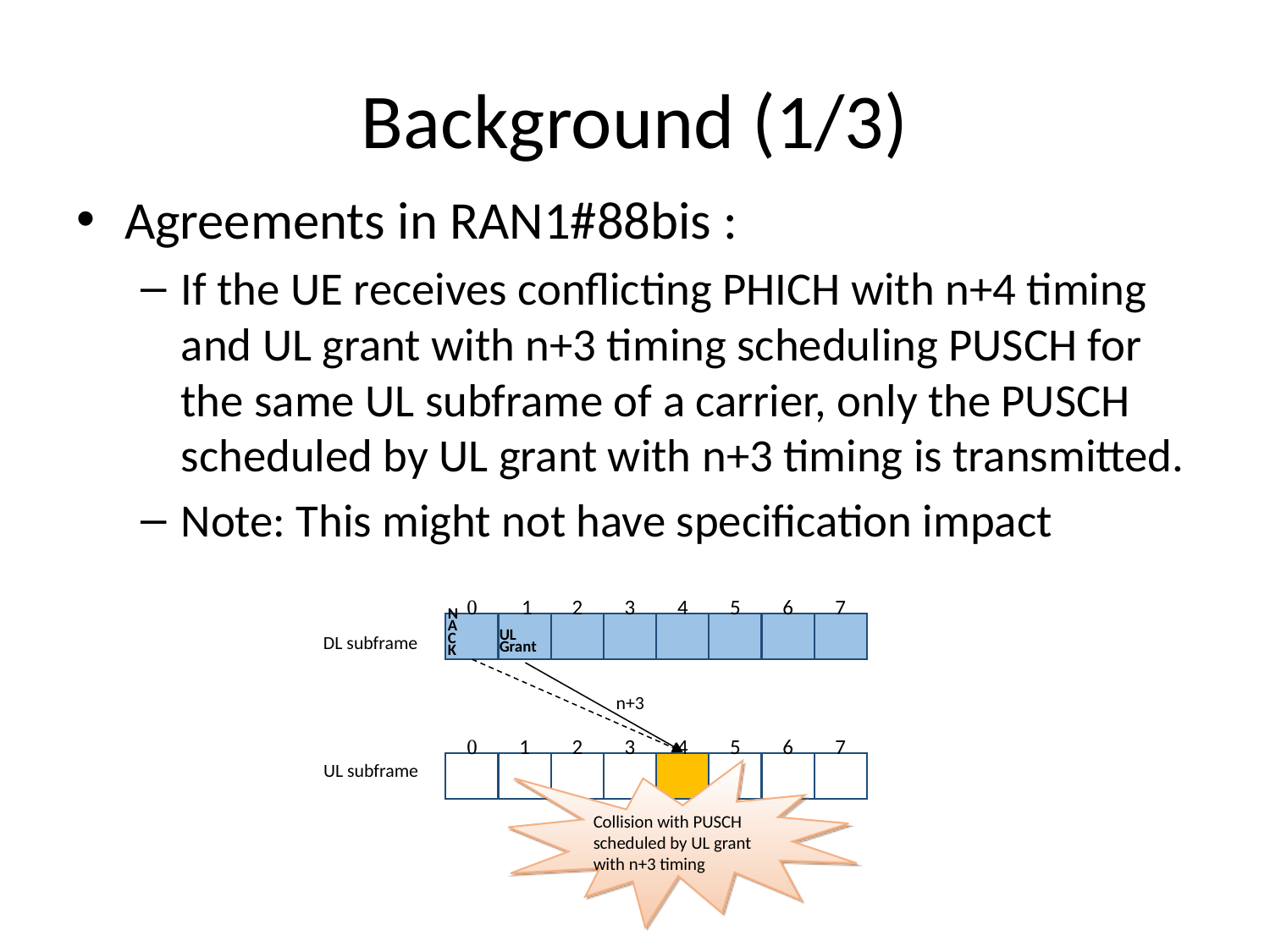

# Background (1/3)
Agreements in RAN1#88bis :
If the UE receives conflicting PHICH with n+4 timing and UL grant with n+3 timing scheduling PUSCH for the same UL subframe of a carrier, only the PUSCH scheduled by UL grant with n+3 timing is transmitted.
Note: This might not have specification impact
NACK

UL
Grant
n+3
DL subframe
0

 1

2

3

4

5

6

7

UL subframe
0

1

2

3

4

5

6

7

Collision with PUSCH scheduled by UL grant with n+3 timing